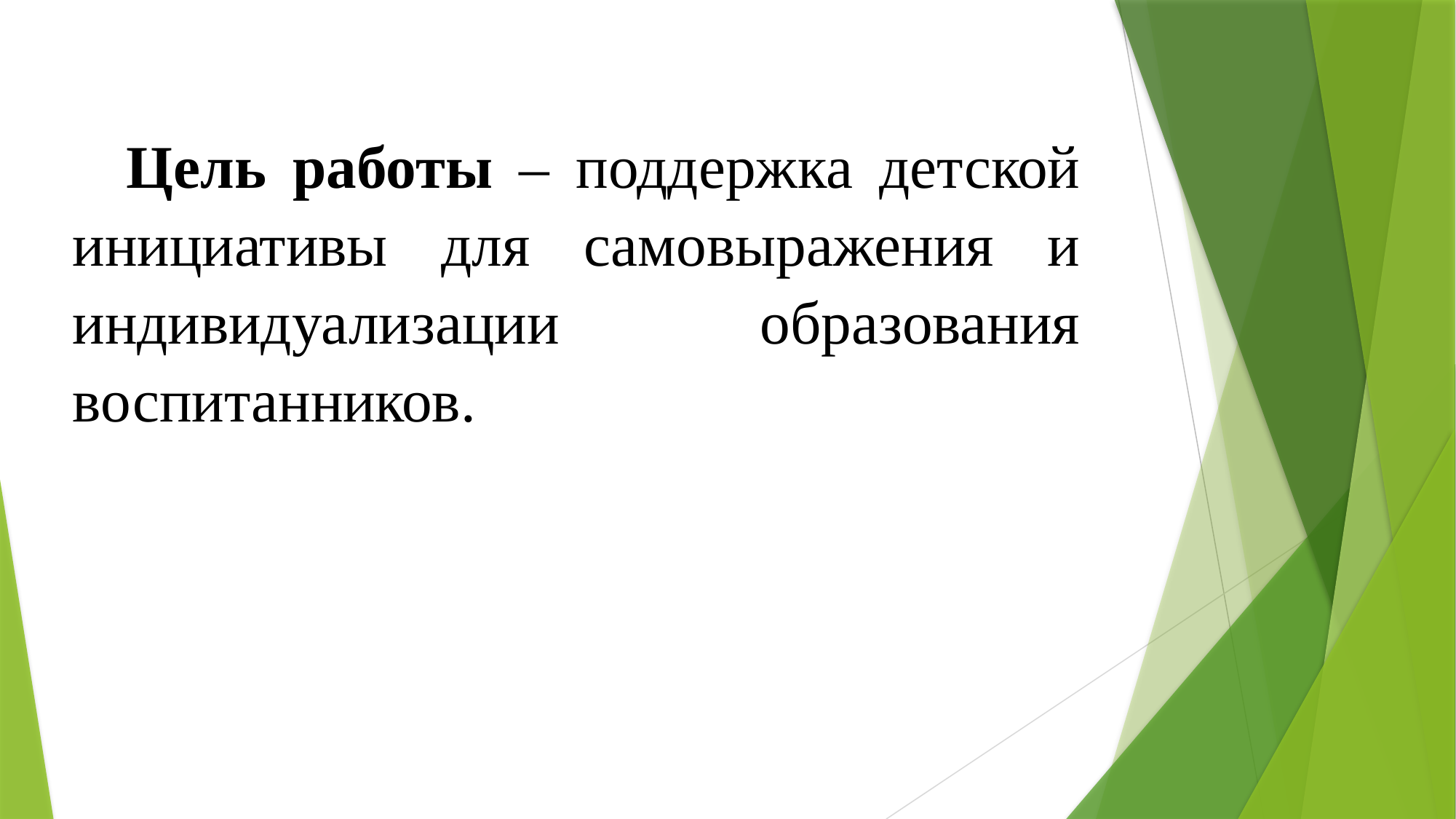

Цель работы – поддержка детской инициативы для самовыражения и индивидуализации образования воспитанников.